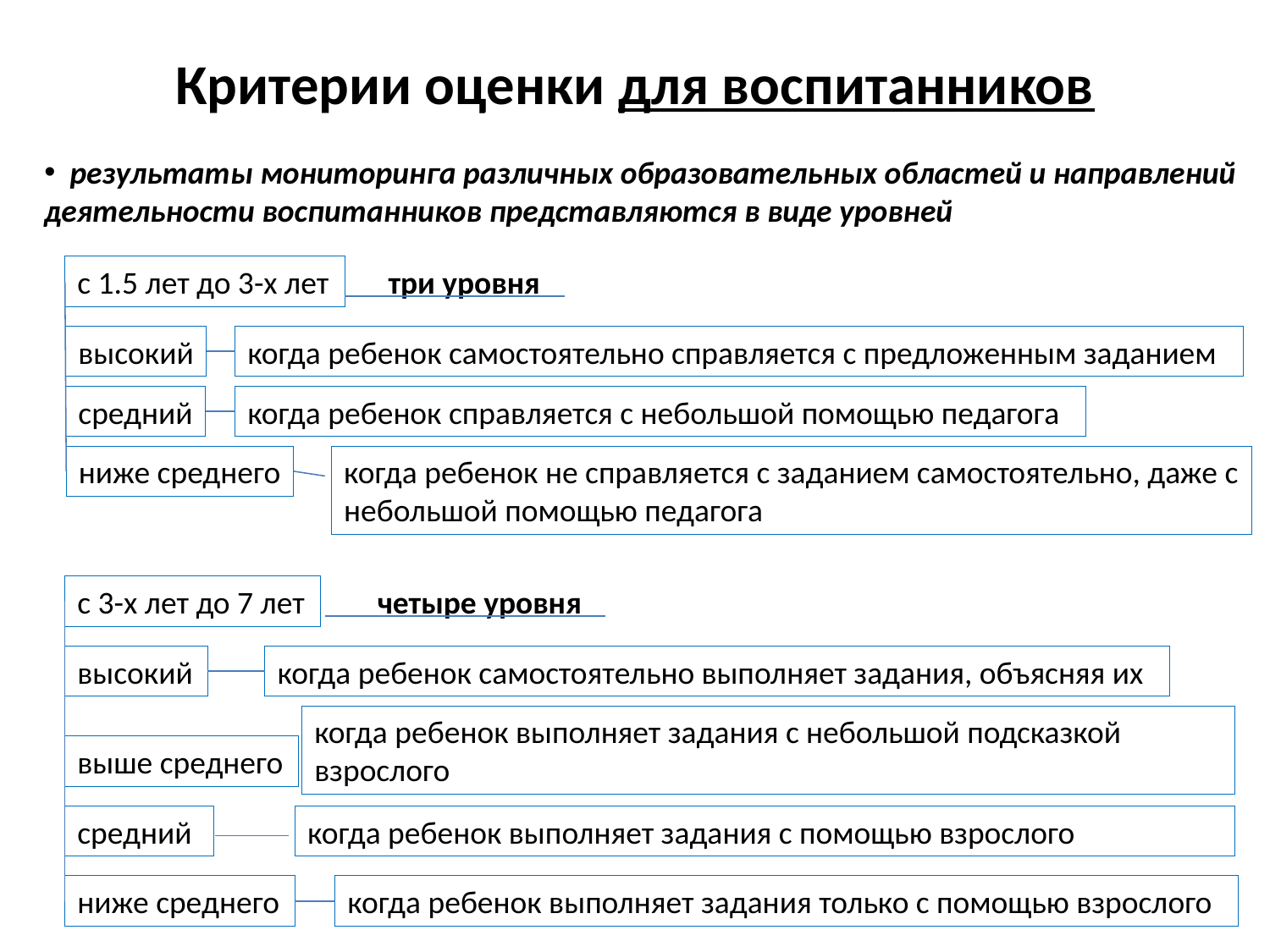

# Критерии оценки для воспитанников
  результаты мониторинга различных образовательных областей и направлений
деятельности воспитанников представляются в виде уровней
с 1.5 лет до 3-х лет
три уровня
высокий
когда ребенок самостоятельно справляется с предложенным заданием
средний
когда ребенок справляется с небольшой помощью педагога
ниже среднего
когда ребенок не справляется с заданием самостоятельно, даже с
небольшой помощью педагога
с 3-х лет до 7 лет
четыре уровня
высокий
когда ребенок самостоятельно выполняет задания, объясняя их
когда ребенок выполняет задания с небольшой подсказкой
взрослого
выше среднего
средний
когда ребенок выполняет задания с помощью взрослого
ниже среднего
когда ребенок выполняет задания только с помощью взрослого